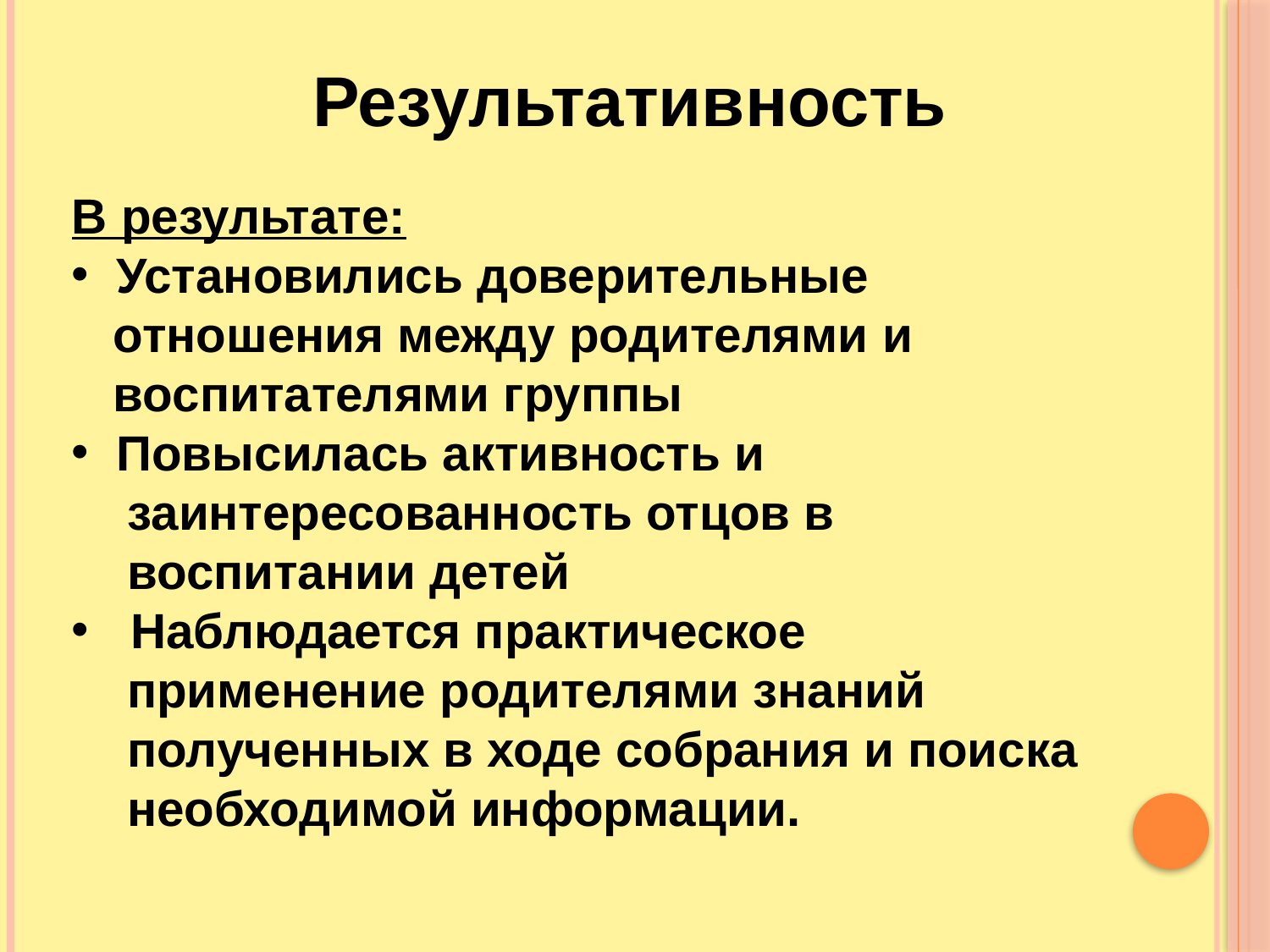

Результативность
В результате:
  Установились доверительные
   отношения между родителями и
   воспитателями группы
  Повысилась активность и
    заинтересованность отцов в
    воспитании детей
   Наблюдается практическое
    применение родителями знаний
    полученных в ходе собрания и поиска
    необходимой информации.